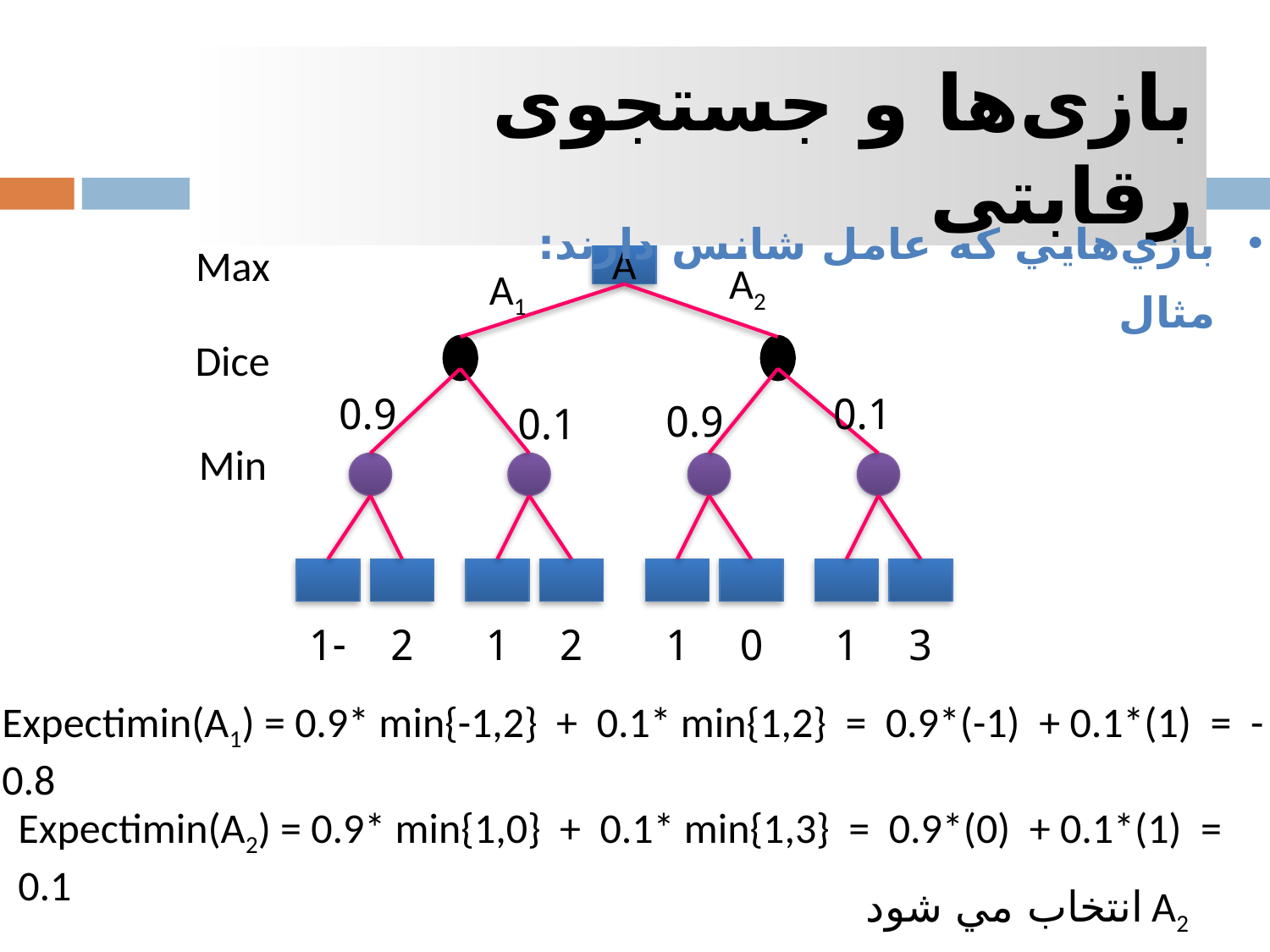

بازی‌ها و جستجوی رقابتی
بازي‌هايي که عامل شانس دارند: مثال
Max
A
A2
A1
Dice

0.9
0.1
0.9
0.1
Min

-1
2
1
2
1
0
1
3
Expectimin(A1) = 0.9* min{-1,2}  +  0.1* min{1,2}  =  0.9*(-1)  + 0.1*(1)  =  -0.8
Expectimin(A2) = 0.9* min{1,0}  +  0.1* min{1,3}  =  0.9*(0)  + 0.1*(1)  =  0.1
A2 انتخاب مي شود